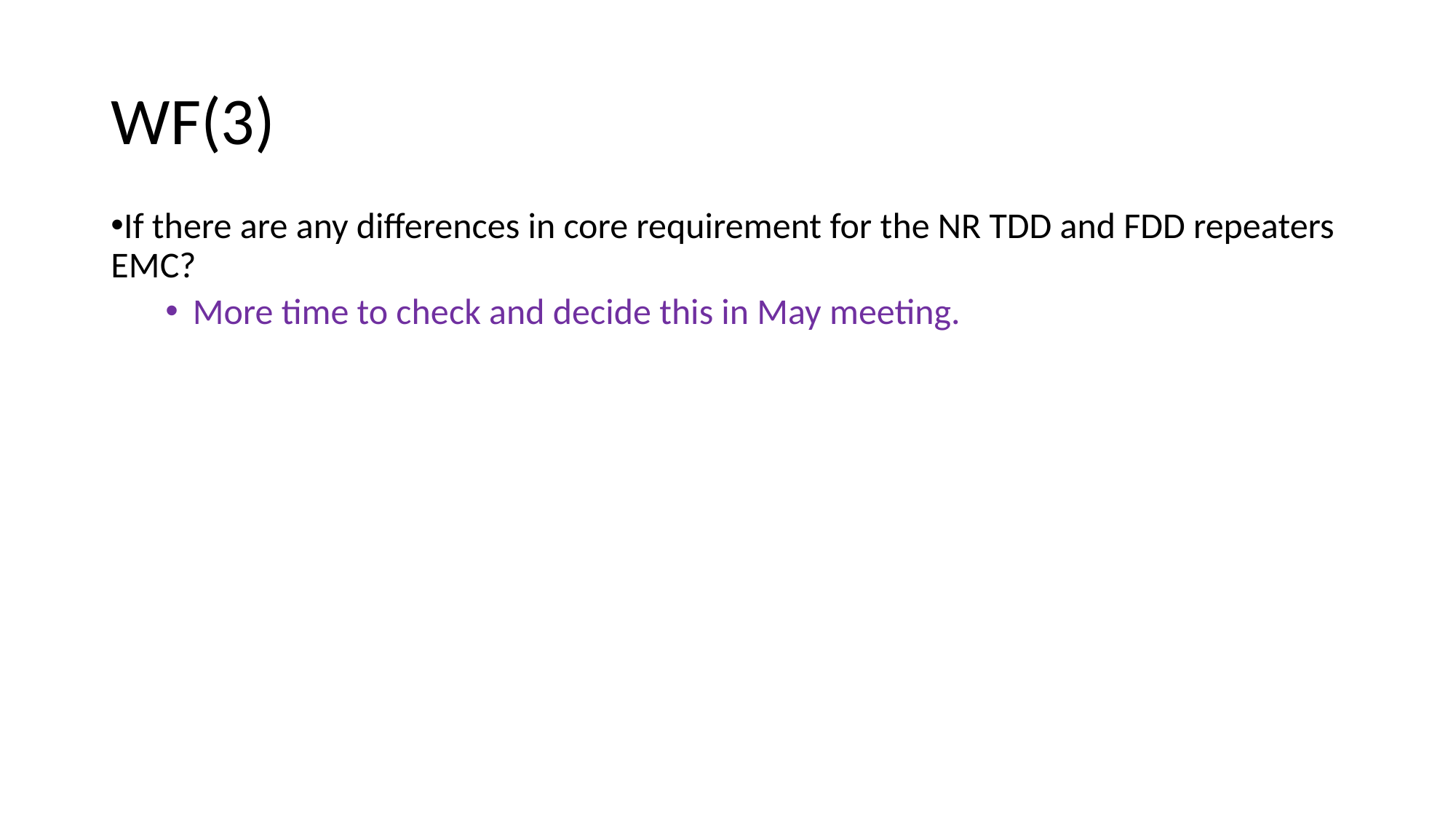

# WF(3)
If there are any differences in core requirement for the NR TDD and FDD repeaters EMC?
More time to check and decide this in May meeting.